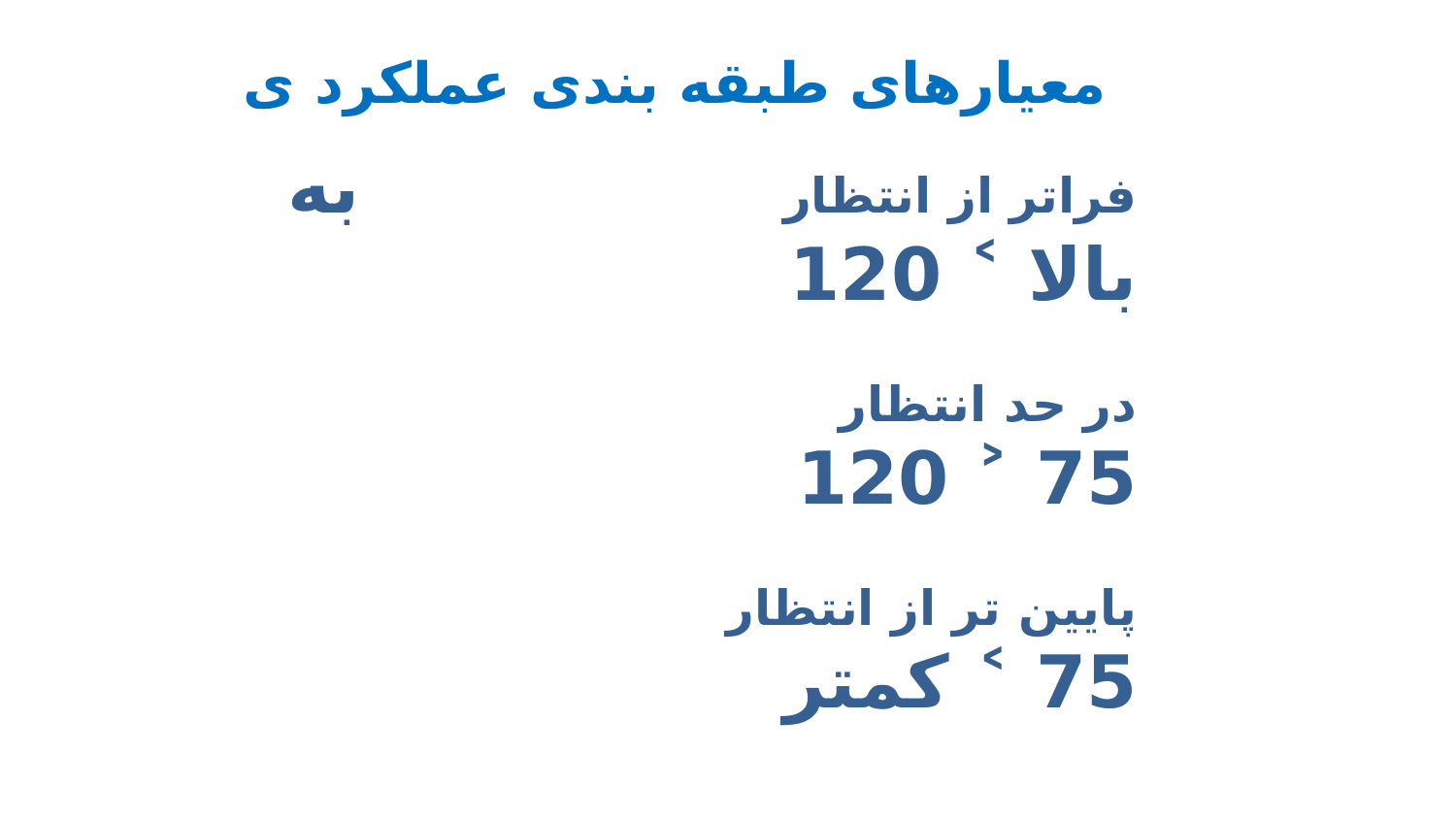

# معیارهای طبقه بندی عملکرد ی

فراتر از انتظار                         به بالا ˂ 120

در حد انتظار                               75 ˃ 120

پایین تر از انتظار                         75 ˂ کمتر